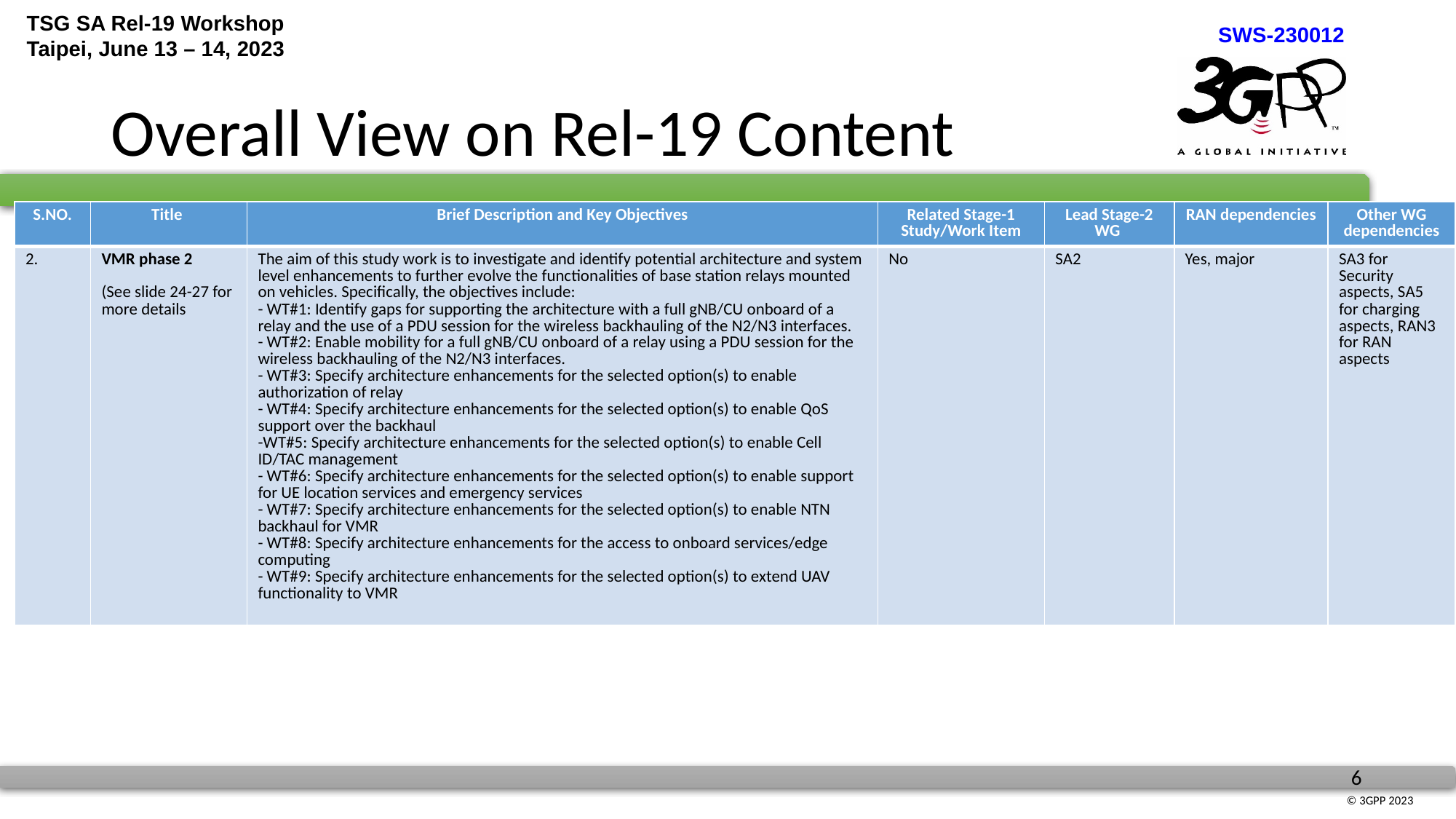

# Overall View on Rel-19 Content
| S.NO. | Title | Brief Description and Key Objectives | Related Stage-1 Study/Work Item | Lead Stage-2 WG | RAN dependencies | Other WG dependencies |
| --- | --- | --- | --- | --- | --- | --- |
| 2. | VMR phase 2 (See slide 24-27 for more details | The aim of this study work is to investigate and identify potential architecture and system level enhancements to further evolve the functionalities of base station relays mounted on vehicles. Specifically, the objectives include: - WT#1: Identify gaps for supporting the architecture with a full gNB/CU onboard of a relay and the use of a PDU session for the wireless backhauling of the N2/N3 interfaces. - WT#2: Enable mobility for a full gNB/CU onboard of a relay using a PDU session for the wireless backhauling of the N2/N3 interfaces. - WT#3: Specify architecture enhancements for the selected option(s) to enable authorization of relay - WT#4: Specify architecture enhancements for the selected option(s) to enable QoS support over the backhaul -WT#5: Specify architecture enhancements for the selected option(s) to enable Cell ID/TAC management - WT#6: Specify architecture enhancements for the selected option(s) to enable support for UE location services and emergency services - WT#7: Specify architecture enhancements for the selected option(s) to enable NTN backhaul for VMR - WT#8: Specify architecture enhancements for the access to onboard services/edge computing - WT#9: Specify architecture enhancements for the selected option(s) to extend UAV functionality to VMR | No | SA2 | Yes, major | SA3 for Security aspects, SA5 for charging aspects, RAN3 for RAN aspects |